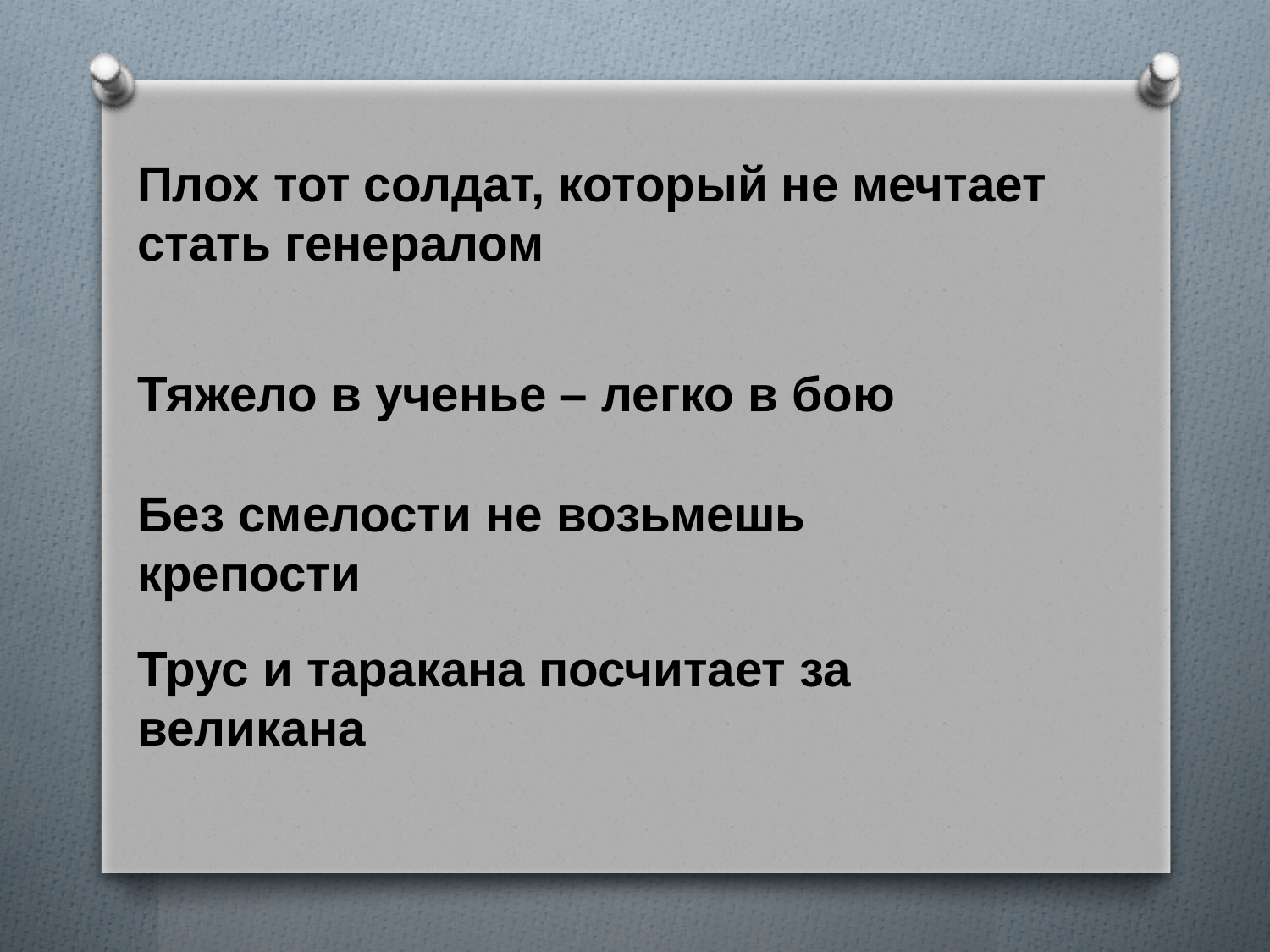

Плох тот солдат, который не мечтает стать генералом
Тяжело в ученье – легко в бою
Без смелости не возьмешь крепости
Трус и таракана посчитает за великана